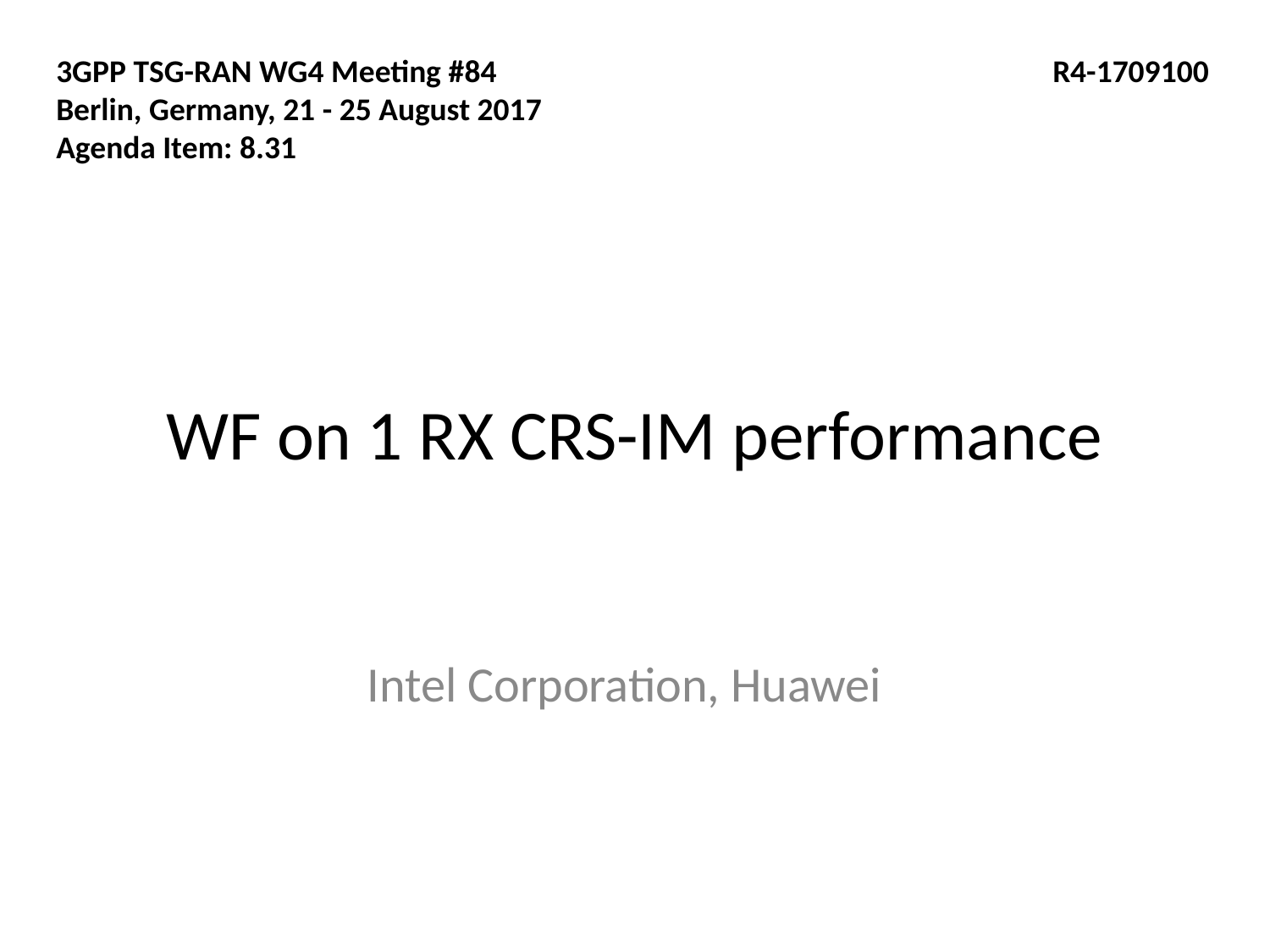

3GPP TSG-RAN WG4 Meeting #84
Berlin, Germany, 21 - 25 August 2017
Agenda Item: 8.31
R4-1709100
# WF on 1 RX CRS-IM performance
Intel Corporation, Huawei